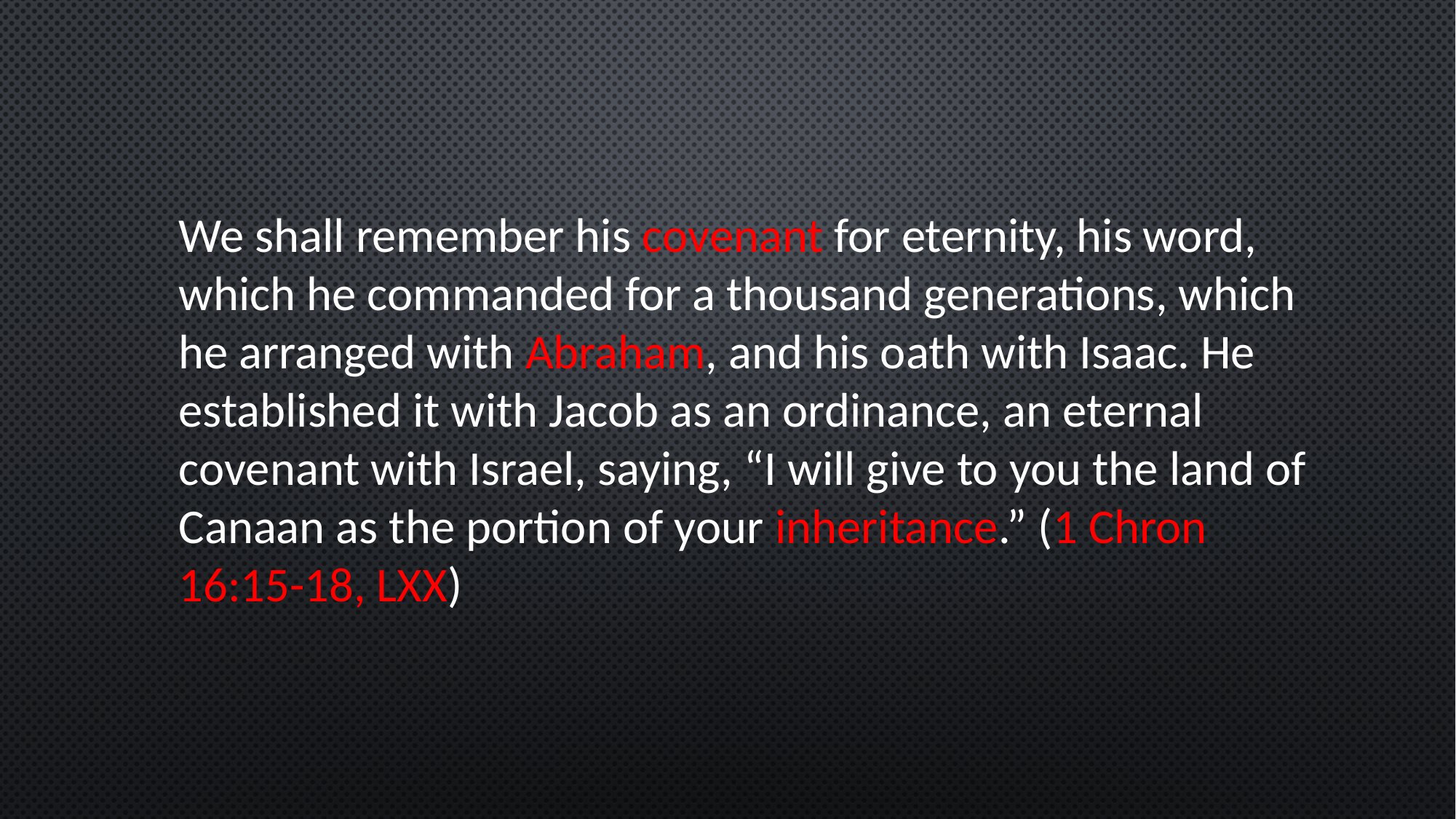

We shall remember his covenant for eternity, his word, which he commanded for a thousand generations, which he arranged with Abraham, and his oath with Isaac. He established it with Jacob as an ordinance, an eternal covenant with Israel, saying, “I will give to you the land of Canaan as the portion of your inheritance.” (1 Chron 16:15-18, LXX)